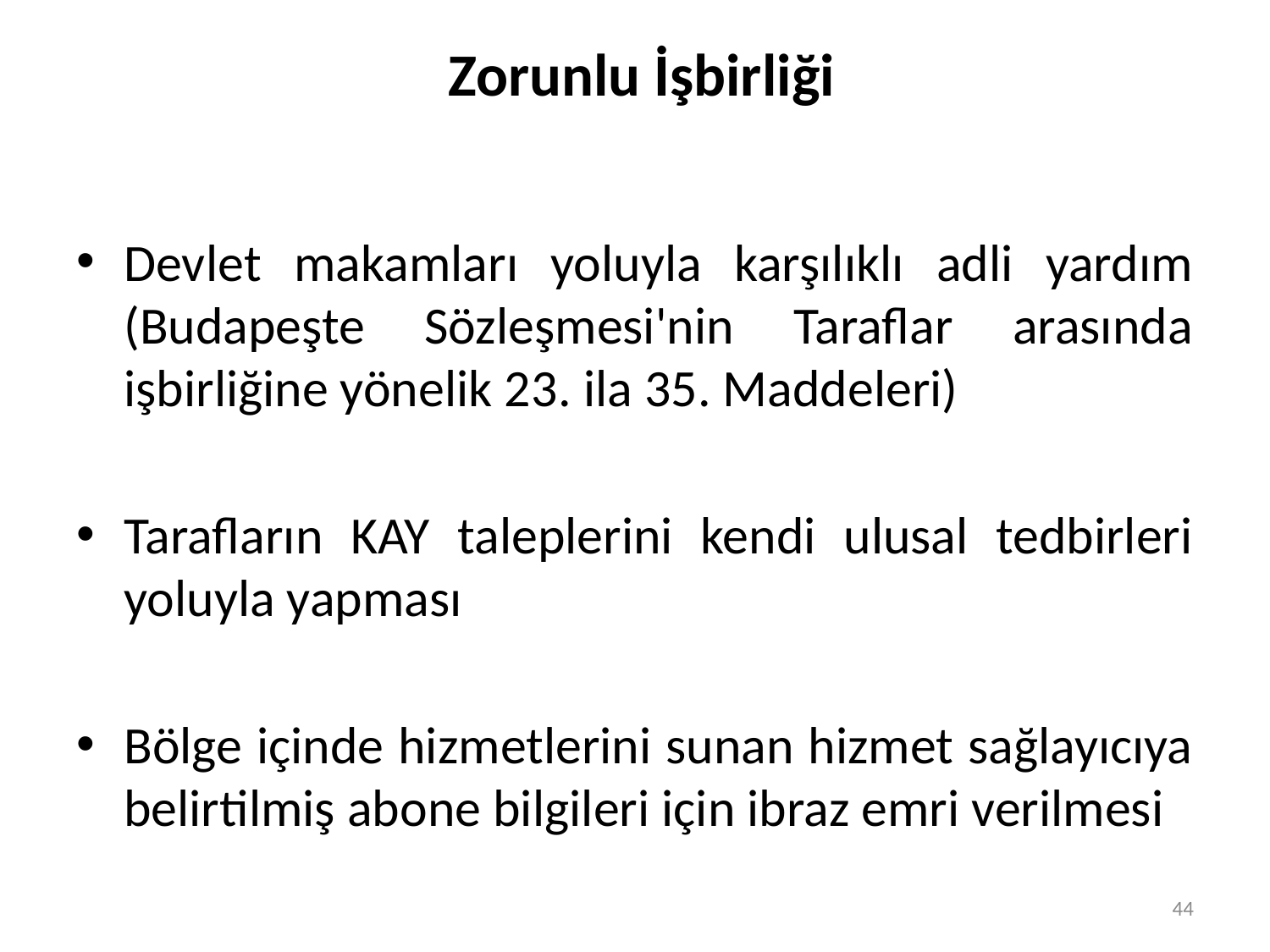

# Zorunlu İşbirliği
Devlet makamları yoluyla karşılıklı adli yardım (Budapeşte Sözleşmesi'nin Taraflar arasında işbirliğine yönelik 23. ila 35. Maddeleri)

Tarafların KAY taleplerini kendi ulusal tedbirleri yoluyla yapması

Bölge içinde hizmetlerini sunan hizmet sağlayıcıya belirtilmiş abone bilgileri için ibraz emri verilmesi

44